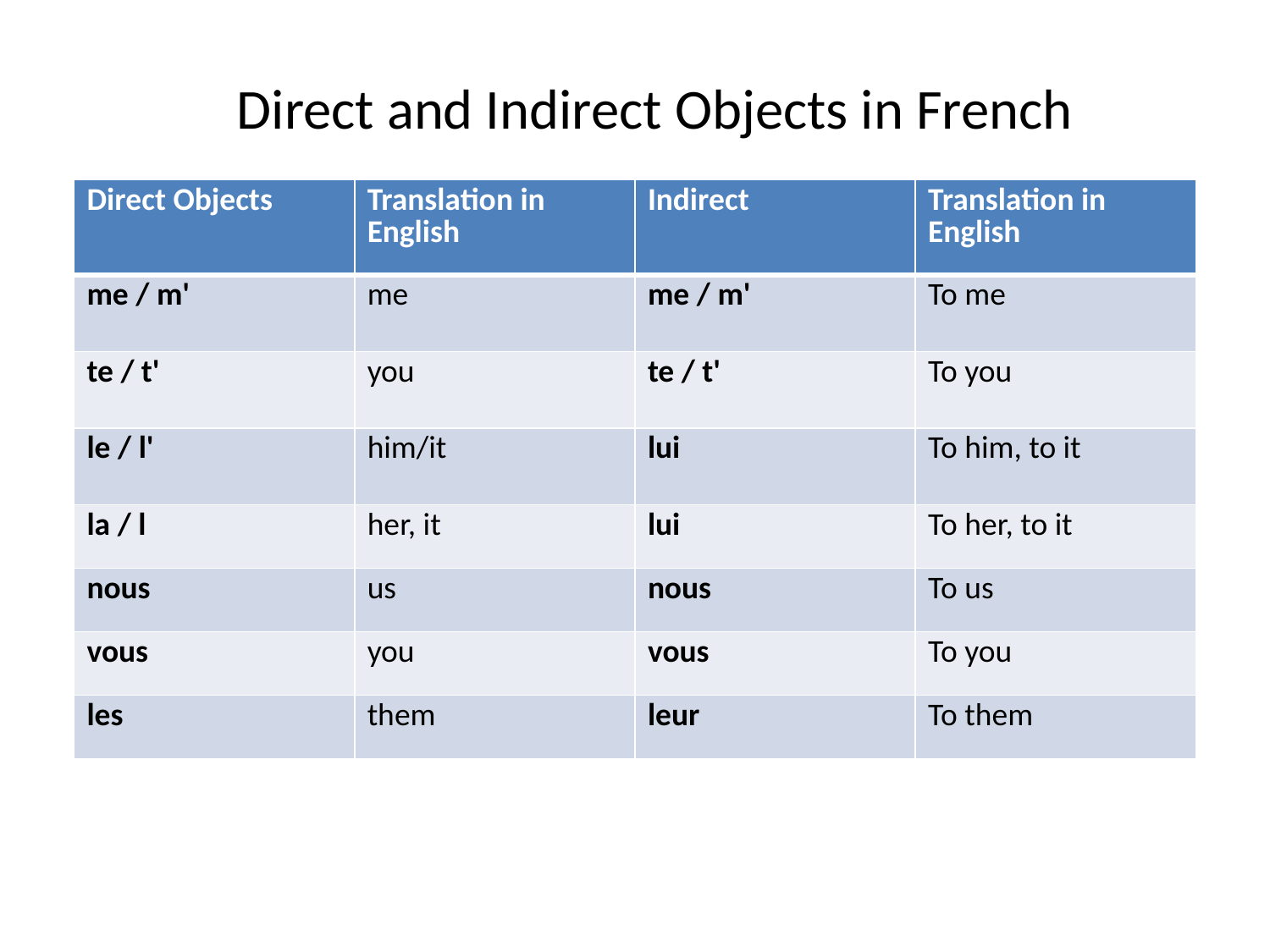

Direct and Indirect Objects in French
| Direct Objects | Translation in English | Indirect | Translation in English |
| --- | --- | --- | --- |
| me / m' | me | me / m' | To me |
| te / t' | you | te / t' | To you |
| le / l' | him/it | lui | To him, to it |
| la / l | her, it | lui | To her, to it |
| nous | us | nous | To us |
| vous | you | vous | To you |
| les | them | leur | To them |